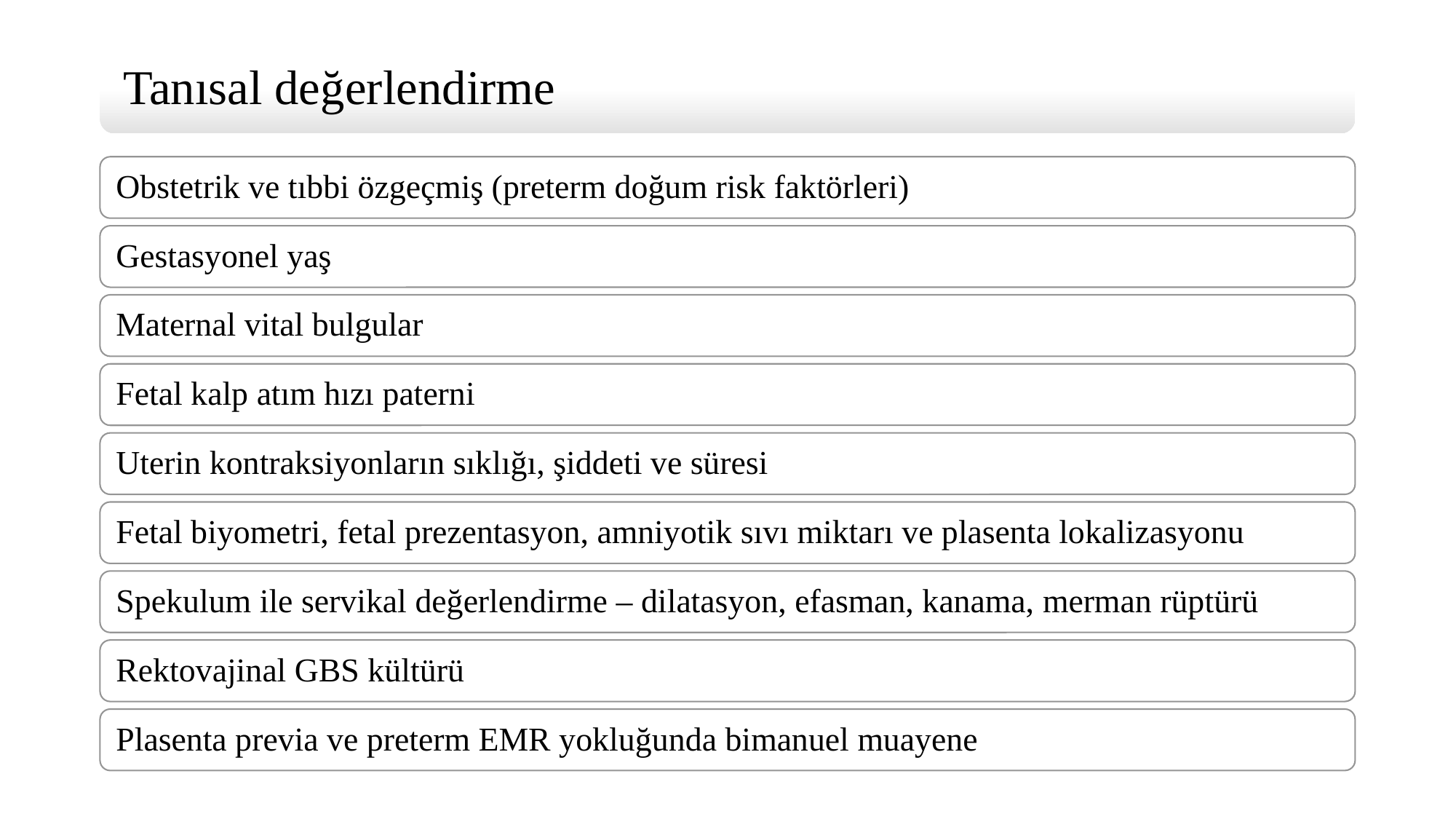

Tanısal değerlendirme
Obstetrik ve tıbbi özgeçmiş (preterm doğum risk faktörleri)
Gestasyonel yaş
Maternal vital bulgular
Fetal kalp atım hızı paterni
Uterin kontraksiyonların sıklığı, şiddeti ve süresi
Fetal biyometri, fetal prezentasyon, amniyotik sıvı miktarı ve plasenta lokalizasyonu
Spekulum ile servikal değerlendirme – dilatasyon, efasman, kanama, merman rüptürü
Rektovajinal GBS kültürü
Plasenta previa ve preterm EMR yokluğunda bimanuel muayene